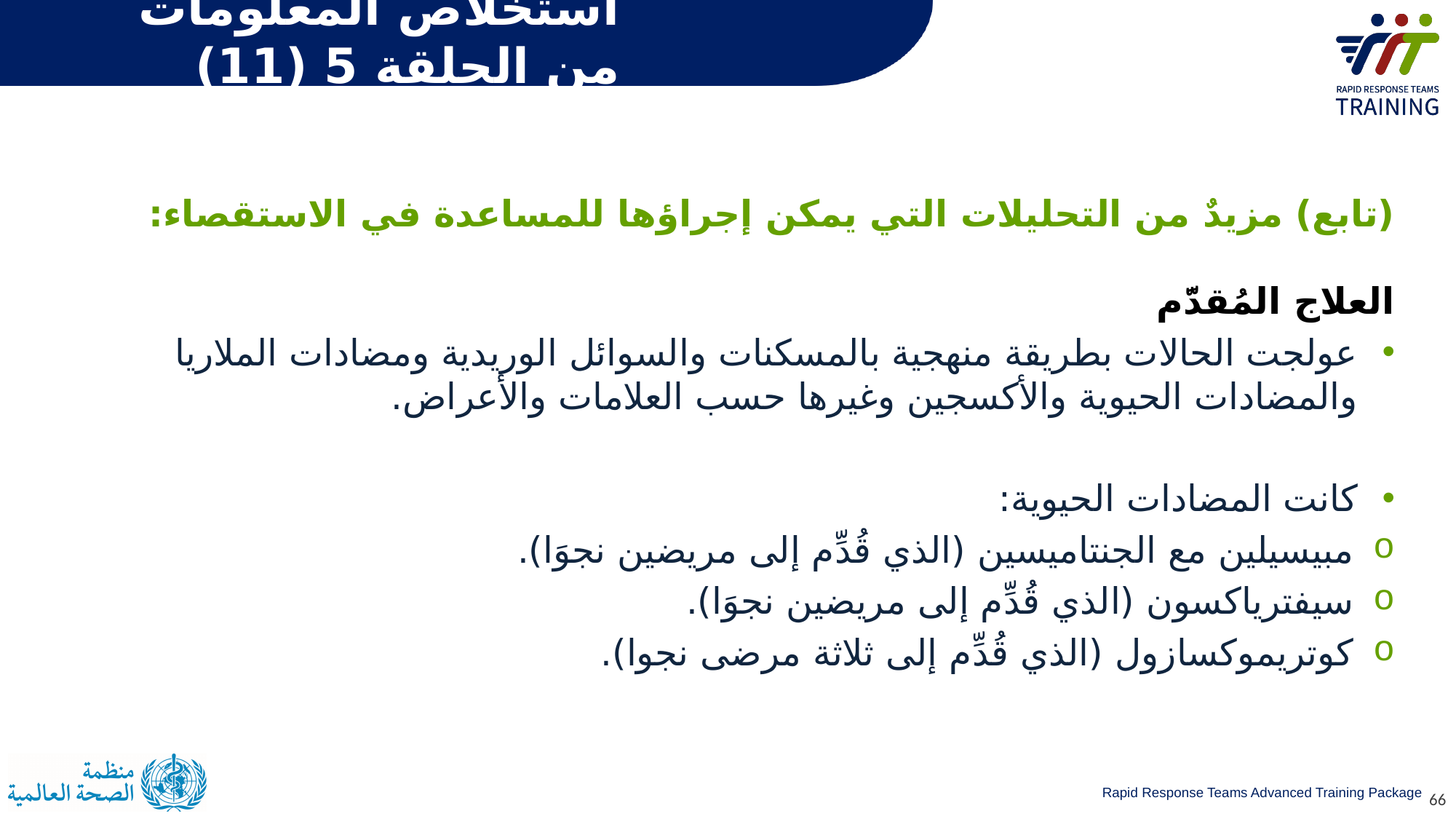

# استخلاص المعلومات من الحلقة 5 (11)
(تابع) مزيدٌ من التحليلات التي يمكن إجراؤها للمساعدة في الاستقصاء:

العلاج المُقدَّم
عولجت الحالات بطريقة منهجية بالمسكنات والسوائل الوريدية ومضادات الملاريا والمضادات الحيوية والأكسجين وغيرها حسب العلامات والأعراض.

كانت المضادات الحيوية:
مبيسيلين مع الجنتاميسين (الذي قُدِّم إلى مريضين نجوَا).
سيفترياكسون (الذي قُدِّم إلى مريضين نجوَا).
كوتريموكسازول (الذي قُدِّم إلى ثلاثة مرضى نجوا).